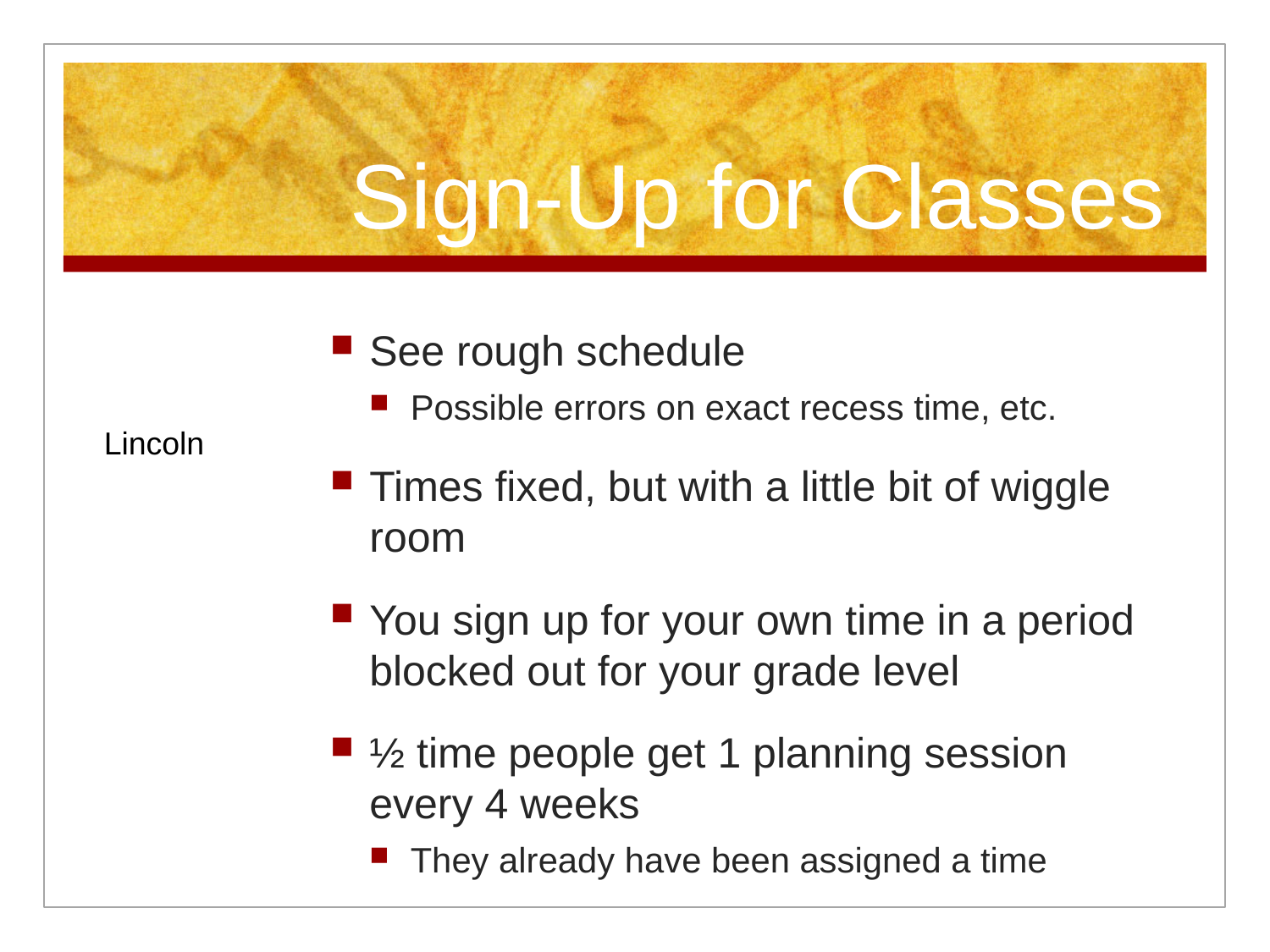

# Sign-Up for Classes
See rough schedule
Possible errors on exact recess time, etc.
Times fixed, but with a little bit of wiggle room
You sign up for your own time in a period blocked out for your grade level
½ time people get 1 planning session every 4 weeks
They already have been assigned a time
Lincoln